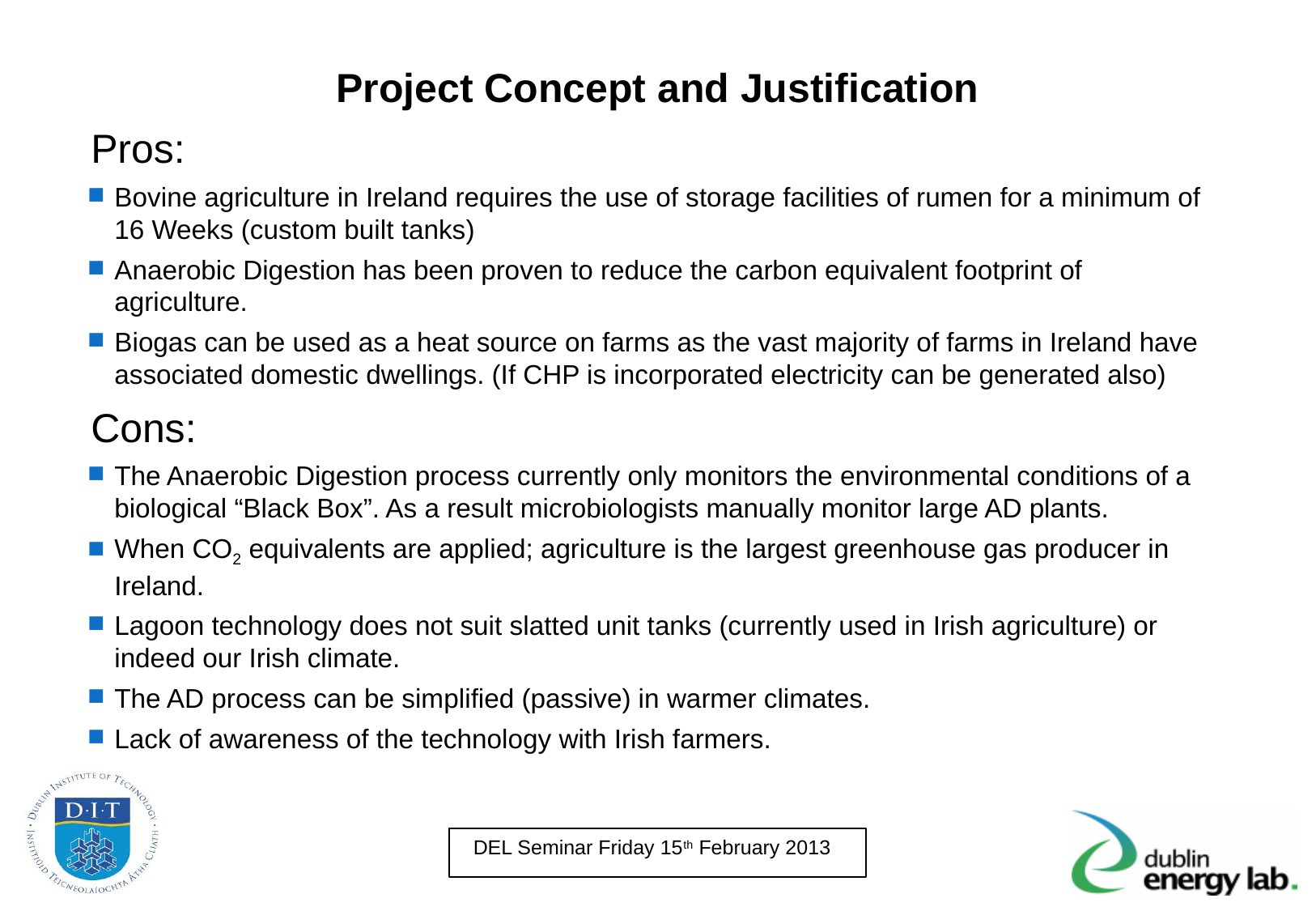

Project Concept and Justification
Pros:
Bovine agriculture in Ireland requires the use of storage facilities of rumen for a minimum of 16 Weeks (custom built tanks)
Anaerobic Digestion has been proven to reduce the carbon equivalent footprint of agriculture.
Biogas can be used as a heat source on farms as the vast majority of farms in Ireland have associated domestic dwellings. (If CHP is incorporated electricity can be generated also)
Cons:
The Anaerobic Digestion process currently only monitors the environmental conditions of a biological “Black Box”. As a result microbiologists manually monitor large AD plants.
When CO2 equivalents are applied; agriculture is the largest greenhouse gas producer in Ireland.
Lagoon technology does not suit slatted unit tanks (currently used in Irish agriculture) or indeed our Irish climate.
The AD process can be simplified (passive) in warmer climates.
Lack of awareness of the technology with Irish farmers.

DEL Seminar Friday 15th February 2013